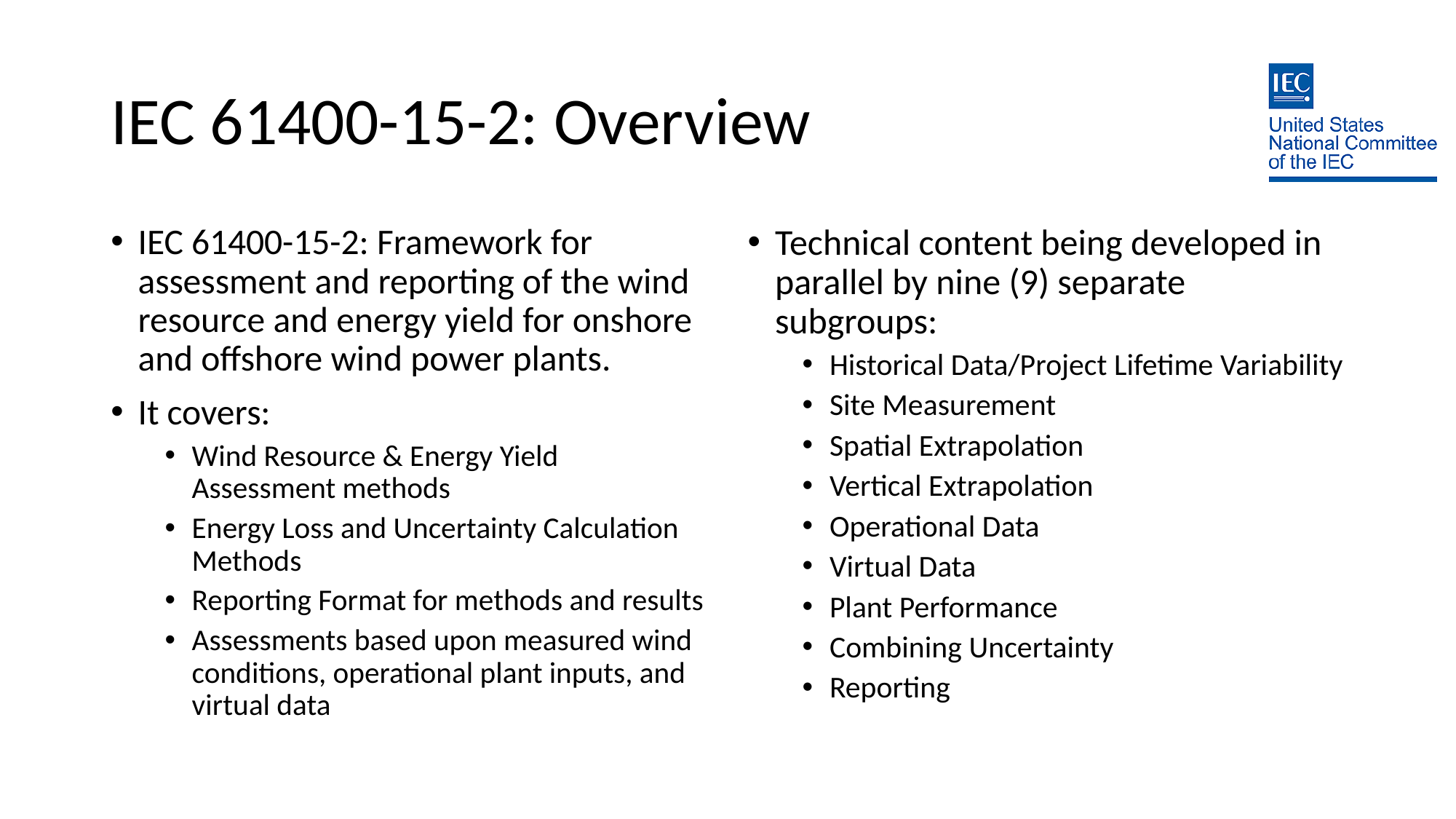

# IEC 61400-15-2: Overview
IEC 61400-15-2: Framework for assessment and reporting of the wind resource and energy yield for onshore and offshore wind power plants.
It covers:
Wind Resource & Energy Yield Assessment methods
Energy Loss and Uncertainty Calculation Methods
Reporting Format for methods and results
Assessments based upon measured wind conditions, operational plant inputs, and virtual data

Technical content being developed in parallel by nine (9) separate subgroups:
Historical Data/Project Lifetime Variability
Site Measurement
Spatial Extrapolation
Vertical Extrapolation
Operational Data
Virtual Data
Plant Performance
Combining Uncertainty
Reporting
29 September 2020
12